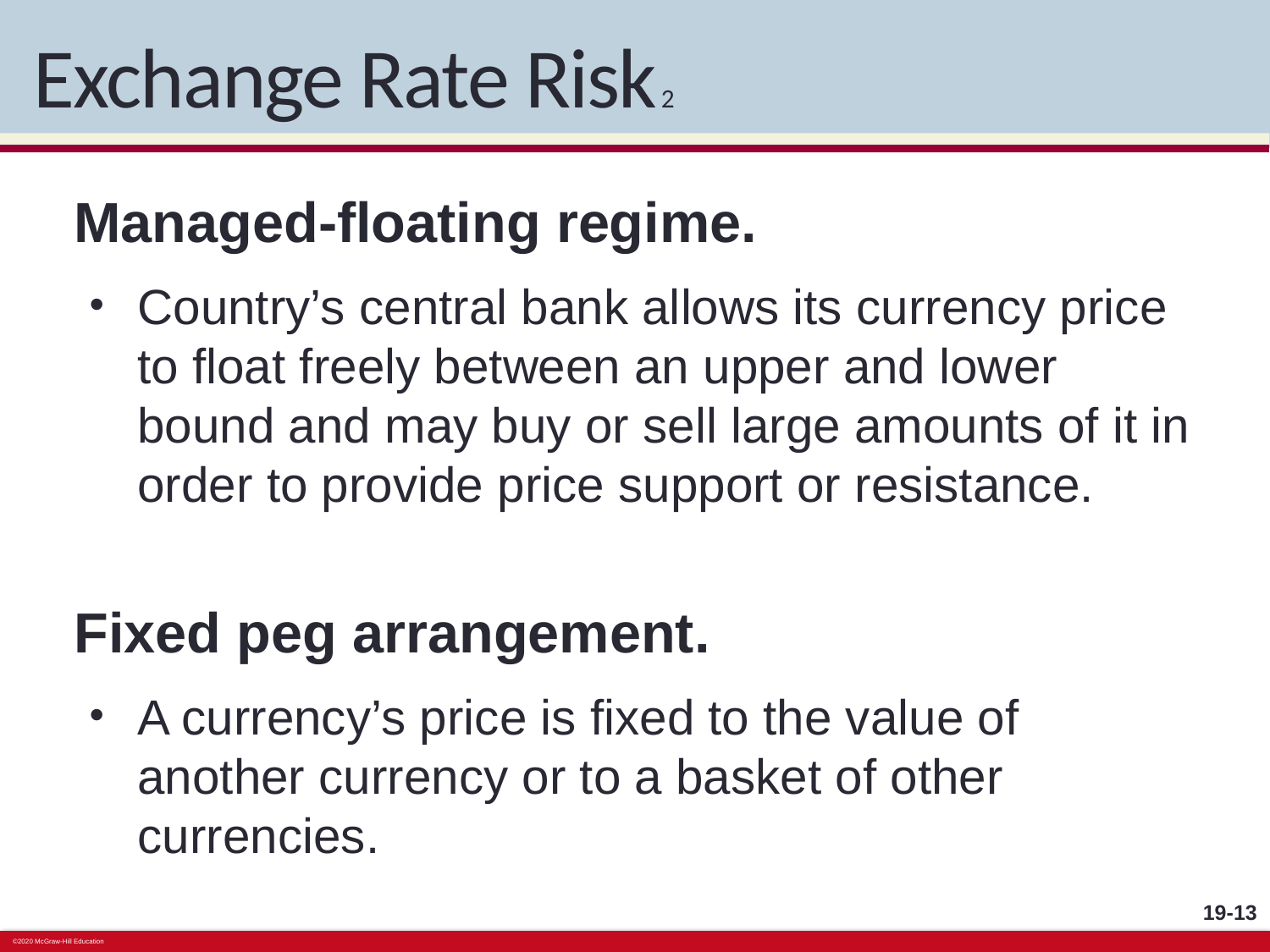

# Exchange Rate Risk 2
Managed-floating regime.
Country’s central bank allows its currency price to float freely between an upper and lower bound and may buy or sell large amounts of it in order to provide price support or resistance.
Fixed peg arrangement.
A currency’s price is fixed to the value of another currency or to a basket of other currencies.